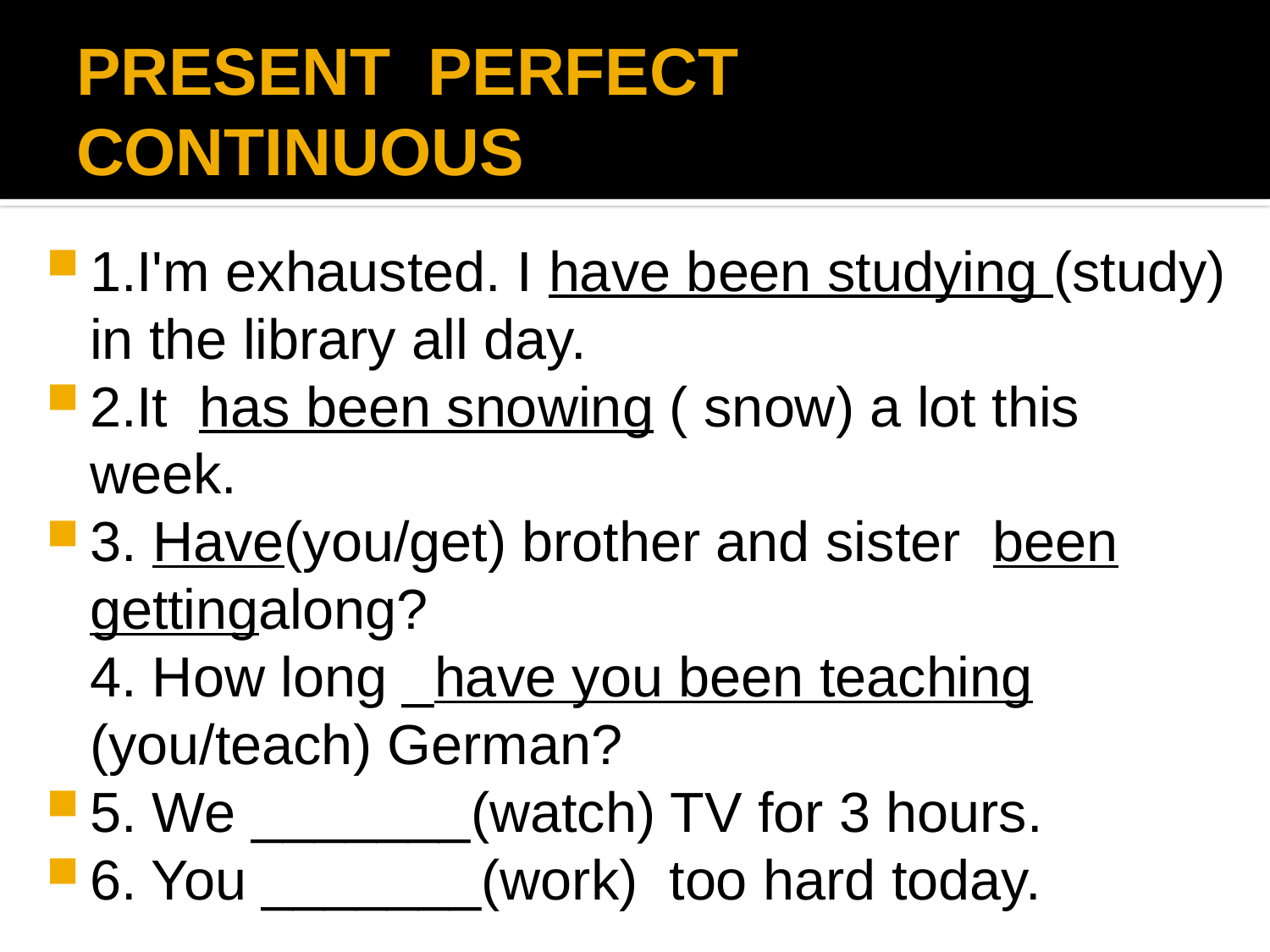

# PRESENT  PERFECT CONTINUOUS
1.I'm exhausted. I have been studying (study) in the library all day.
2.It  has been snowing ( snow) a lot this week.
3. Have(you/get) brother and sister  been gettingalong?
4. How long _have you been teaching (you/teach) German?
5. We _______(watch) TV for 3 hours.
6. You _______(work)  too hard today.